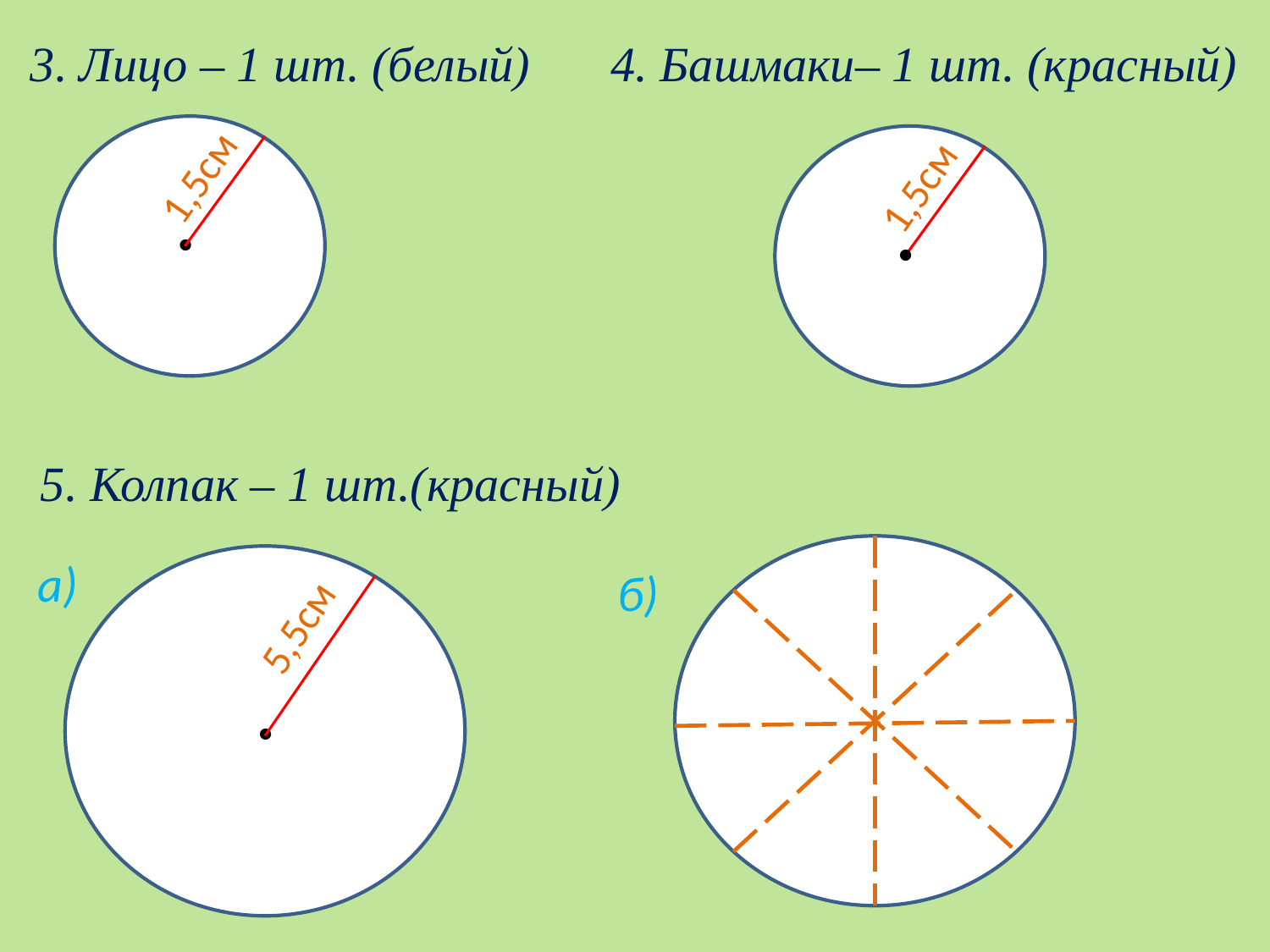

3. Лицо – 1 шт. (белый)
4. Башмаки– 1 шт. (красный)

1,5см
1,5см
•
•
5. Колпак – 1 шт.(красный)

а)

б)
5,5см
•